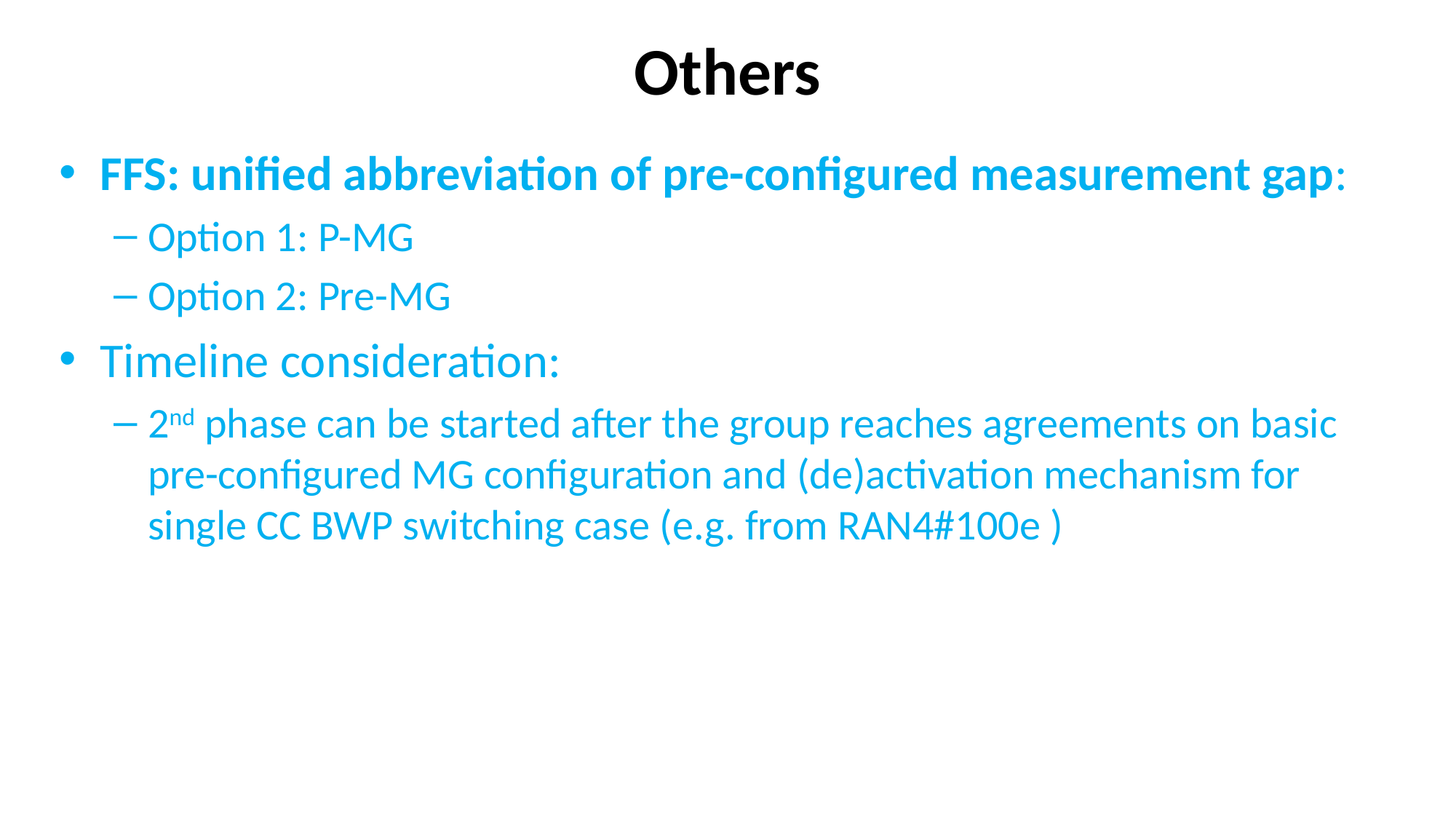

# Others
FFS: unified abbreviation of pre-configured measurement gap:
Option 1: P-MG
Option 2: Pre-MG
Timeline consideration:
2nd phase can be started after the group reaches agreements on basic pre-configured MG configuration and (de)activation mechanism for single CC BWP switching case (e.g. from RAN4#100e )